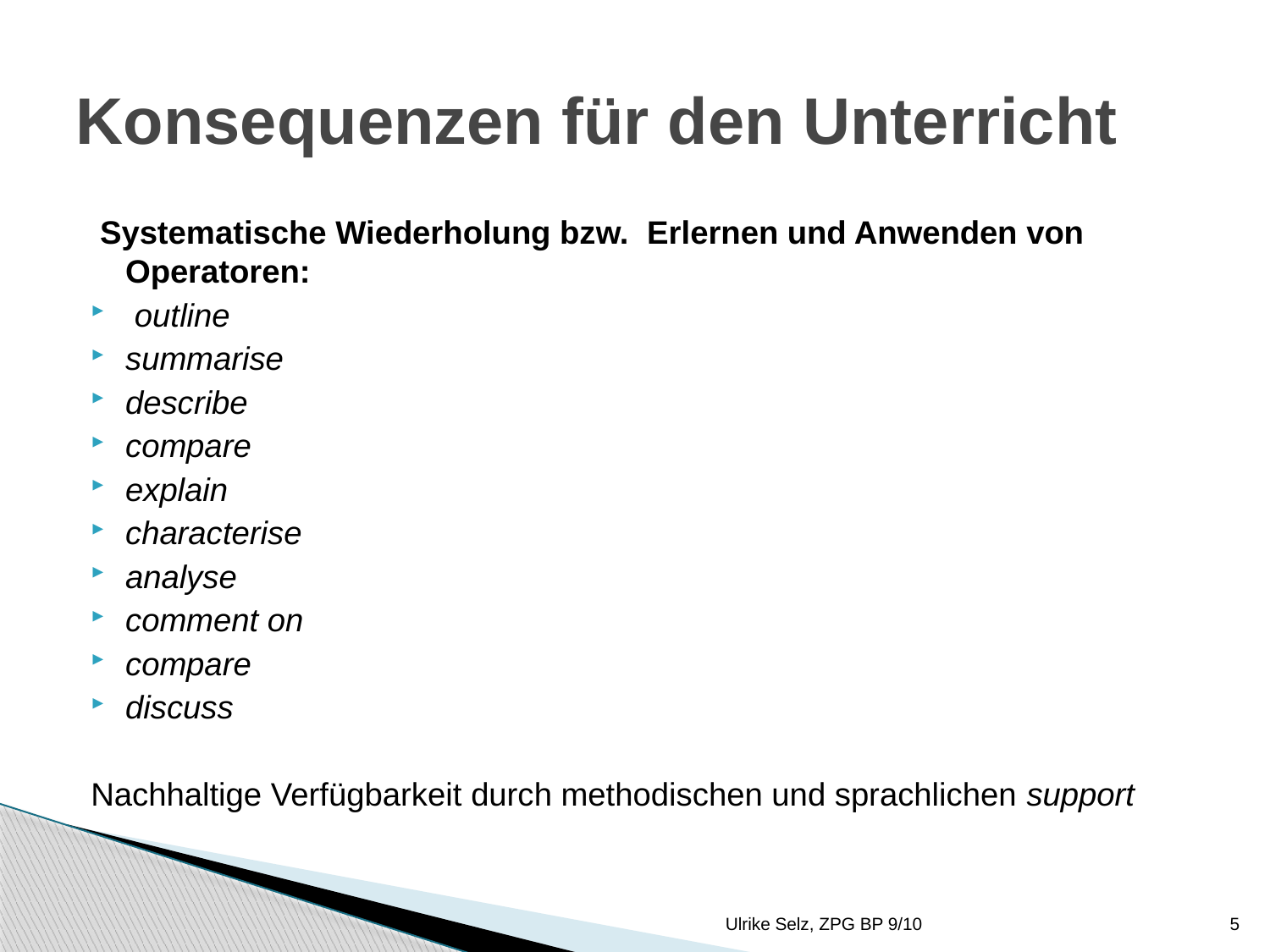

# Konsequenzen für den Unterricht
 Systematische Wiederholung bzw.  Erlernen und Anwenden von Operatoren:
 outline
summarise
describe
compare
explain
characterise
analyse
comment on
compare
discuss

Nachhaltige Verfügbarkeit durch methodischen und sprachlichen support

Ulrike Selz, ZPG BP 9/10
5